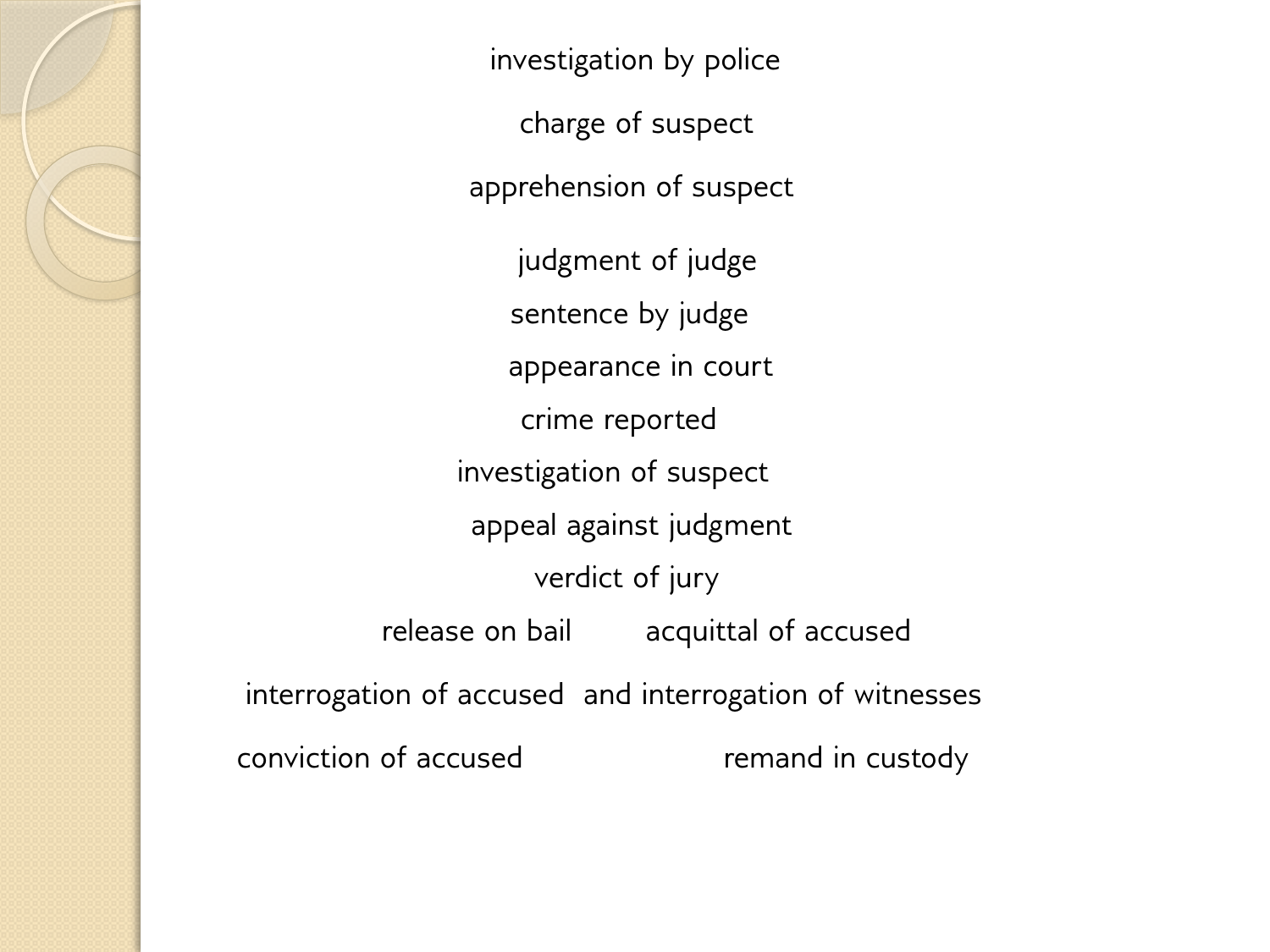

investigation by police
charge of suspect
apprehension of suspect
judgment of judge
sentence by judge
appearance in court
crime reported
investigation of suspect
appeal against judgment
verdict of jury
release on bail
acquittal of accused
interrogation of accused  and interrogation of witnesses
conviction of accused
remand in custody